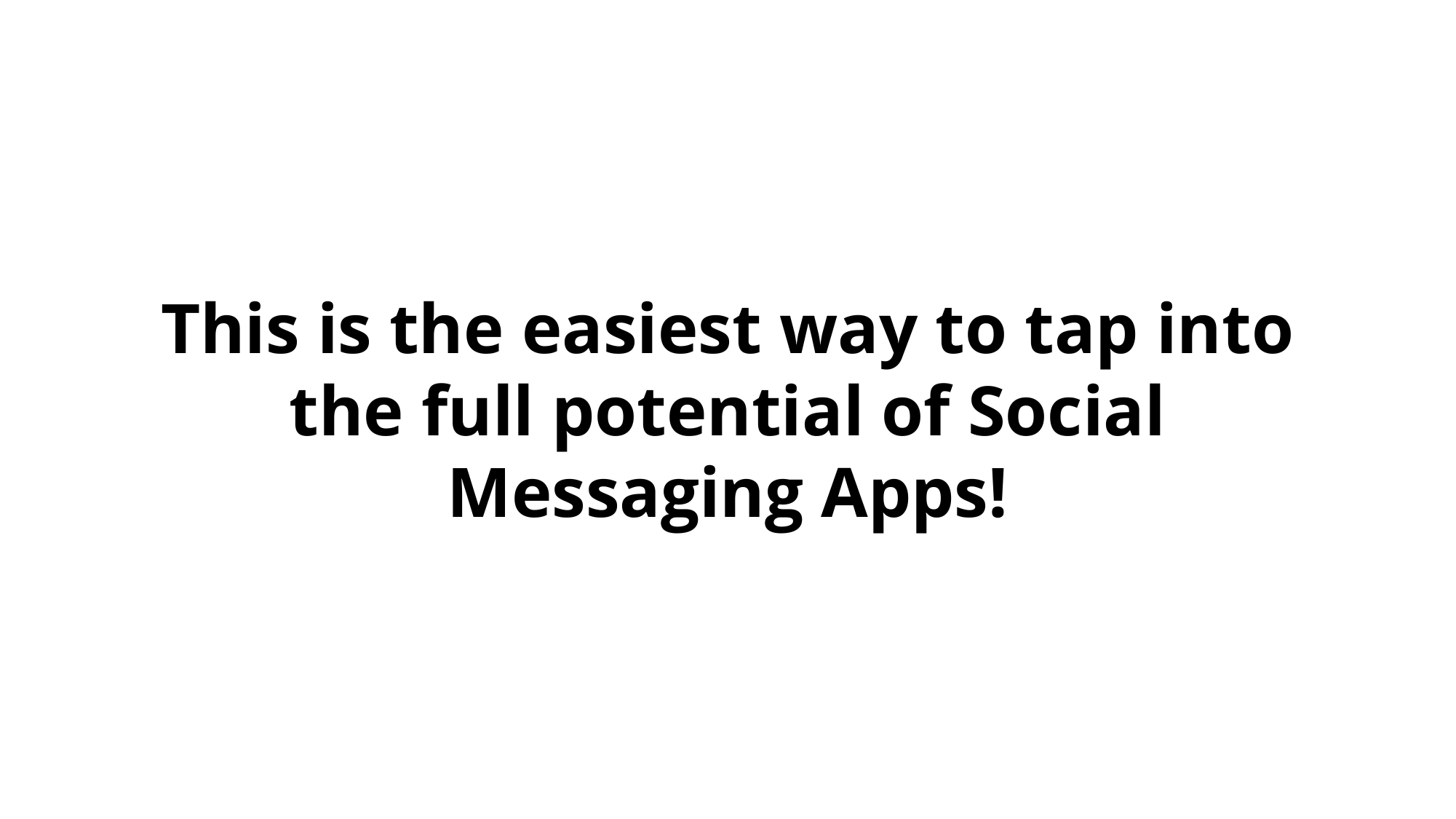

This is the easiest way to tap into the full potential of Social Messaging Apps!